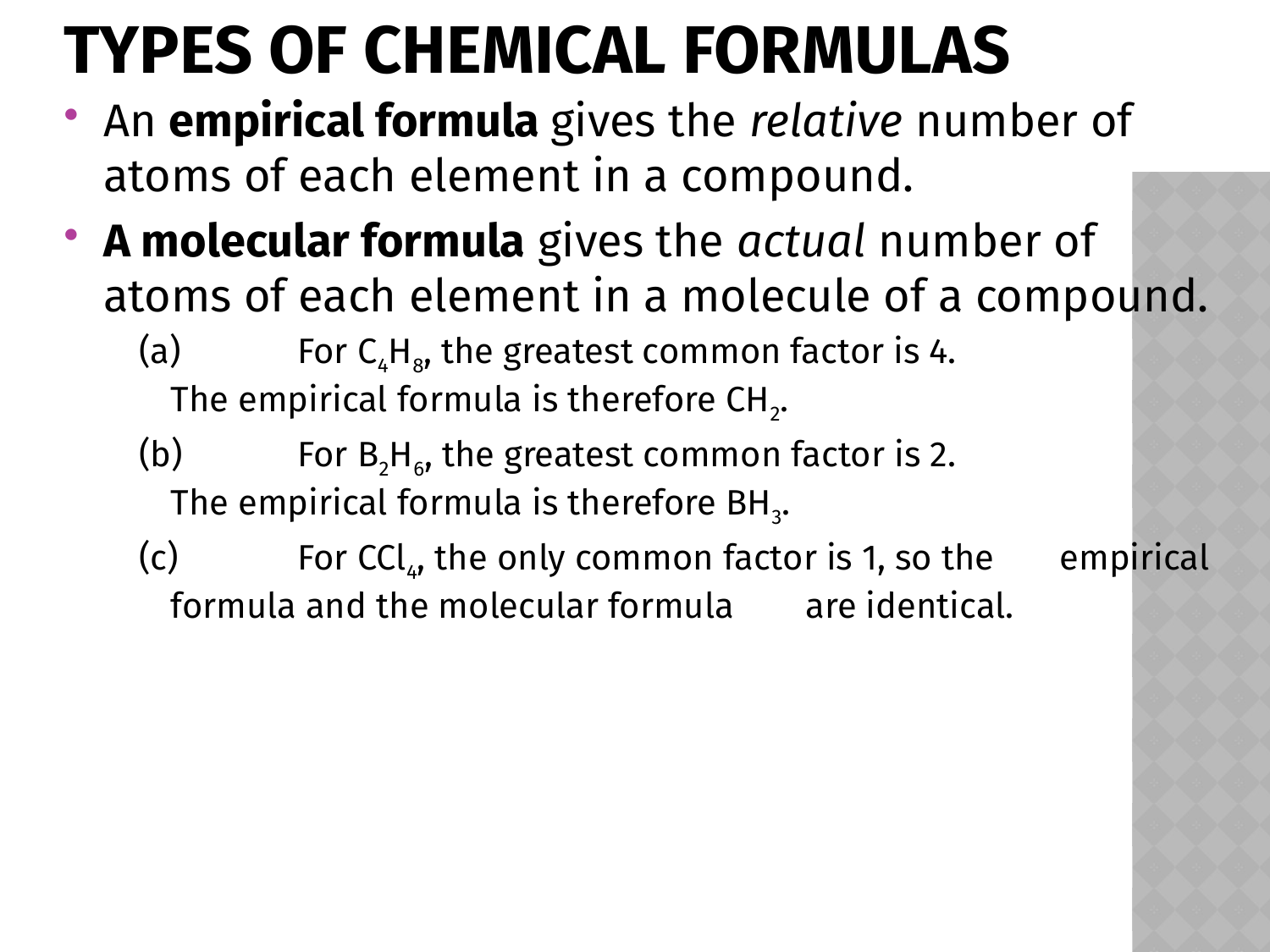

# Types of Chemical Formulas
An empirical formula gives the relative number of atoms of each element in a compound.
A molecular formula gives the actual number of atoms of each element in a molecule of a compound.
(a)	For C4H8, the greatest common factor is 4. 		The empirical formula is therefore CH2.
(b)	For B2H6, the greatest common factor is 2. 		The empirical formula is therefore BH3.
(c)	For CCl4, the only common factor is 1, so the 	empirical formula and the molecular formula 	are identical.